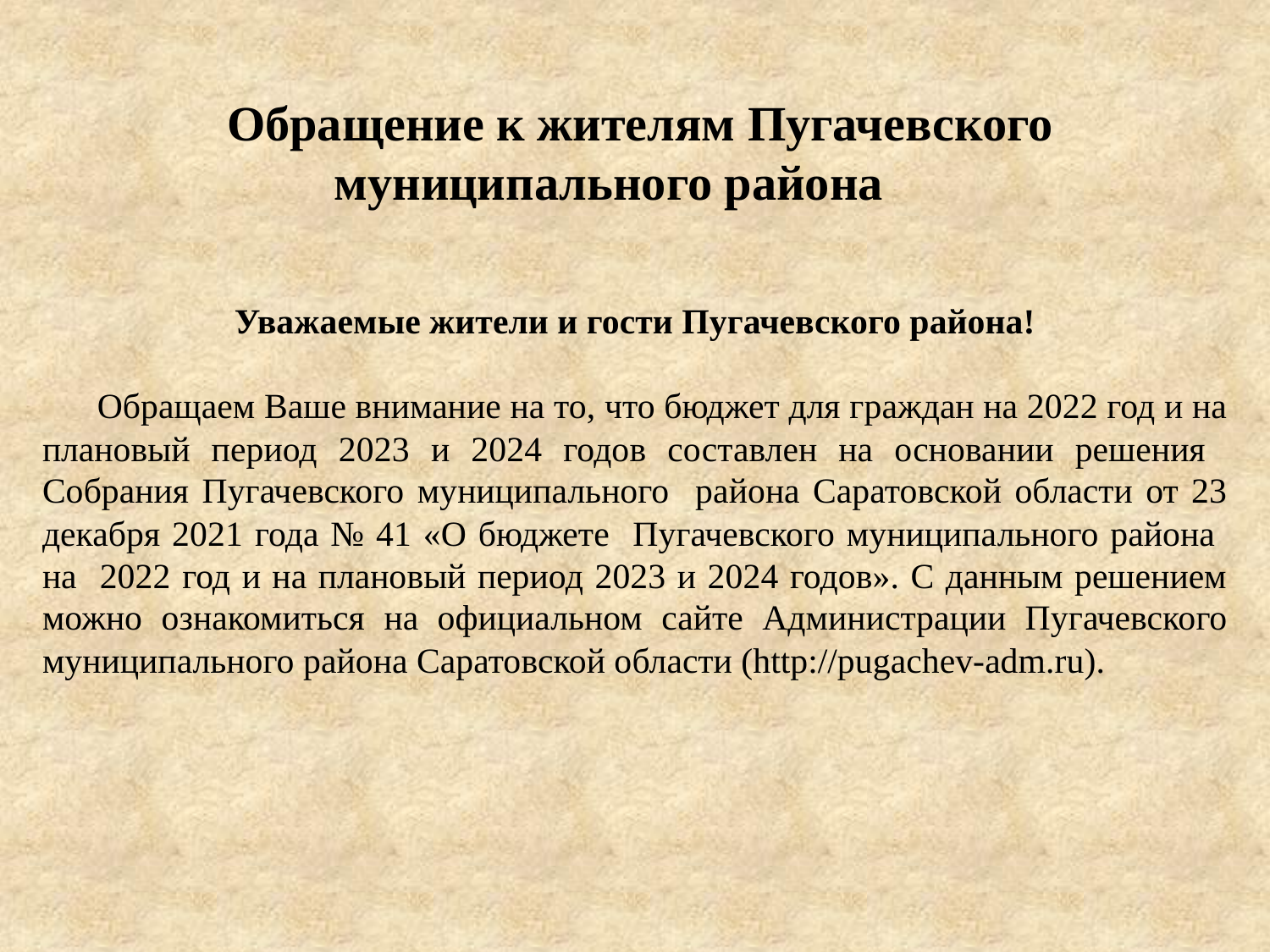

Обращение к жителям Пугачевского муниципального района

Уважаемые жители и гости Пугачевского района!

      Обращаем Ваше внимание на то, что бюджет для граждан на 2022 год и на плановый период 2023 и 2024 годов составлен на основании решения  Собрания Пугачевского муниципального  района Саратовской области от 23 декабря 2021 года № 41 «О бюджете  Пугачевского муниципального района  на  2022 год и на плановый период 2023 и 2024 годов». С данным решением можно ознакомиться на официальном сайте Администрации Пугачевского муниципального района Саратовской области (http://pugachev-adm.ru).